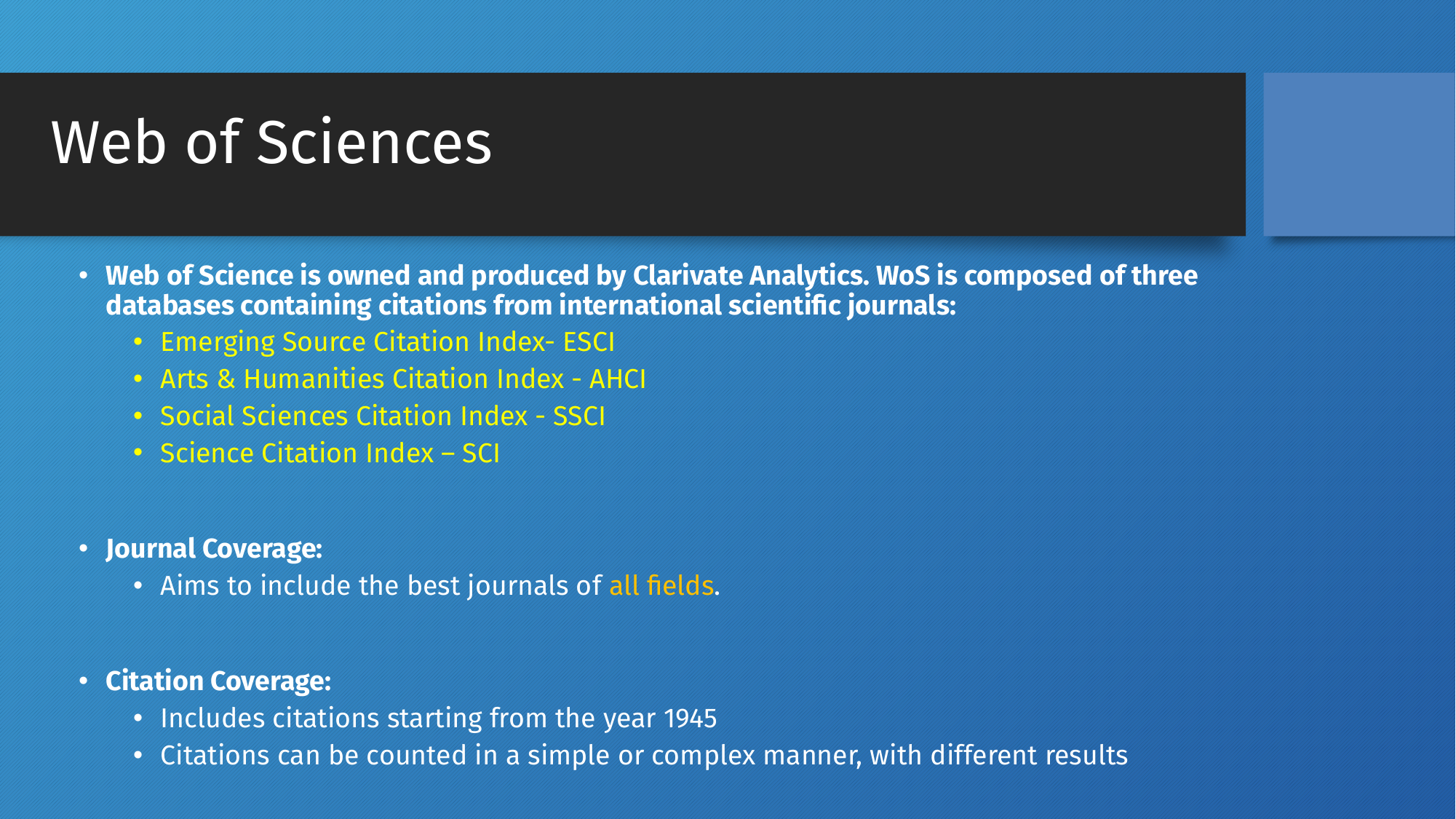

# Web of Sciences
Web of Science is owned and produced by Clarivate Analytics. WoS is composed of three databases containing citations from international scientific journals:
Emerging Source Citation Index- ESCI
Arts & Humanities Citation Index - AHCI
Social Sciences Citation Index - SSCI
Science Citation Index – SCI

Journal Coverage:
Aims to include the best journals of all fields.

Citation Coverage:
Includes citations starting from the year 1945
Citations can be counted in a simple or complex manner, with different results